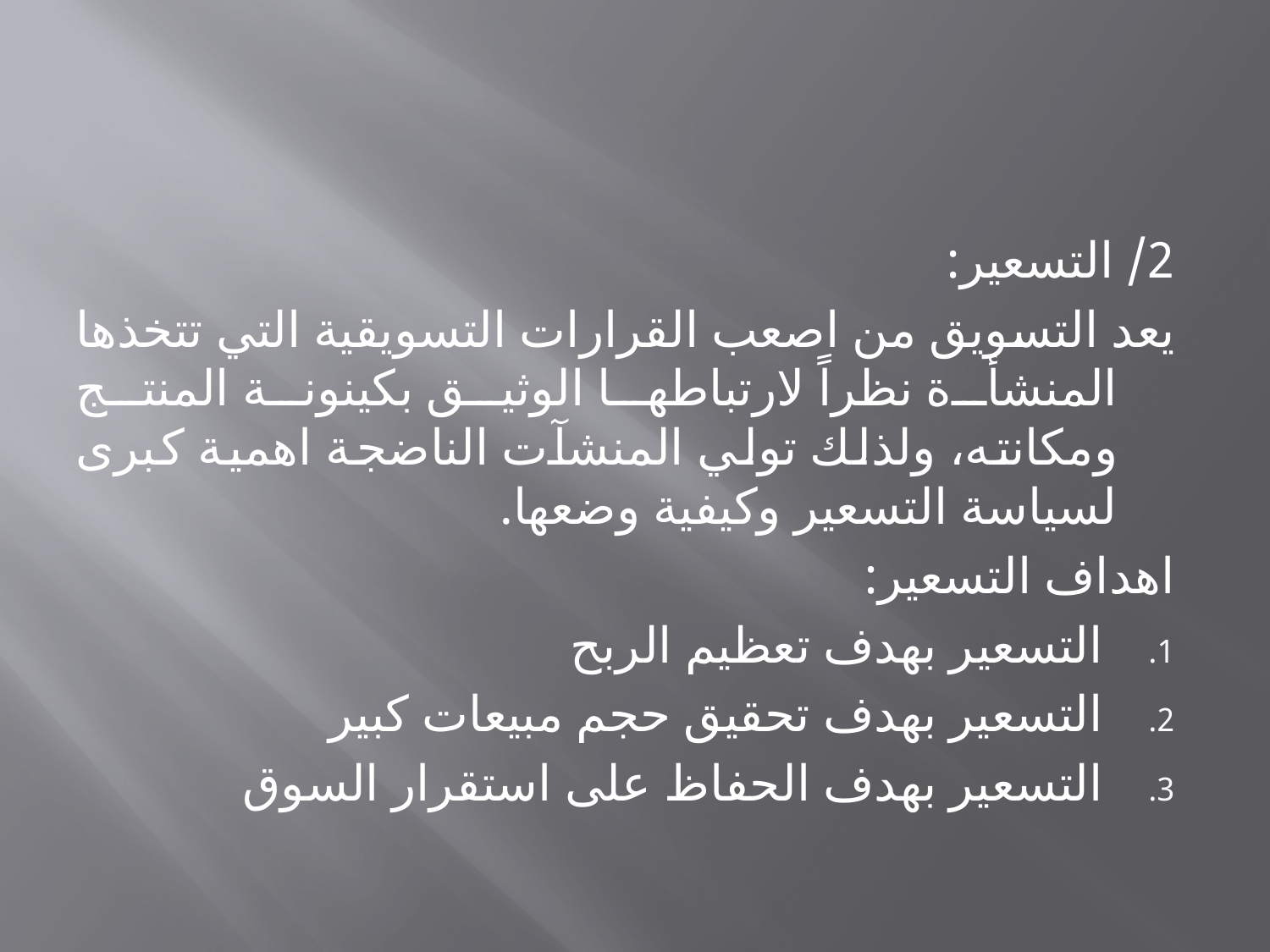

#
2/ التسعير:
يعد التسويق من اصعب القرارات التسويقية التي تتخذها المنشأة نظراً لارتباطها الوثيق بكينونة المنتج ومكانته، ولذلك تولي المنشآت الناضجة اهمية كبرى لسياسة التسعير وكيفية وضعها.
اهداف التسعير:
التسعير بهدف تعظيم الربح
التسعير بهدف تحقيق حجم مبيعات كبير
التسعير بهدف الحفاظ على استقرار السوق